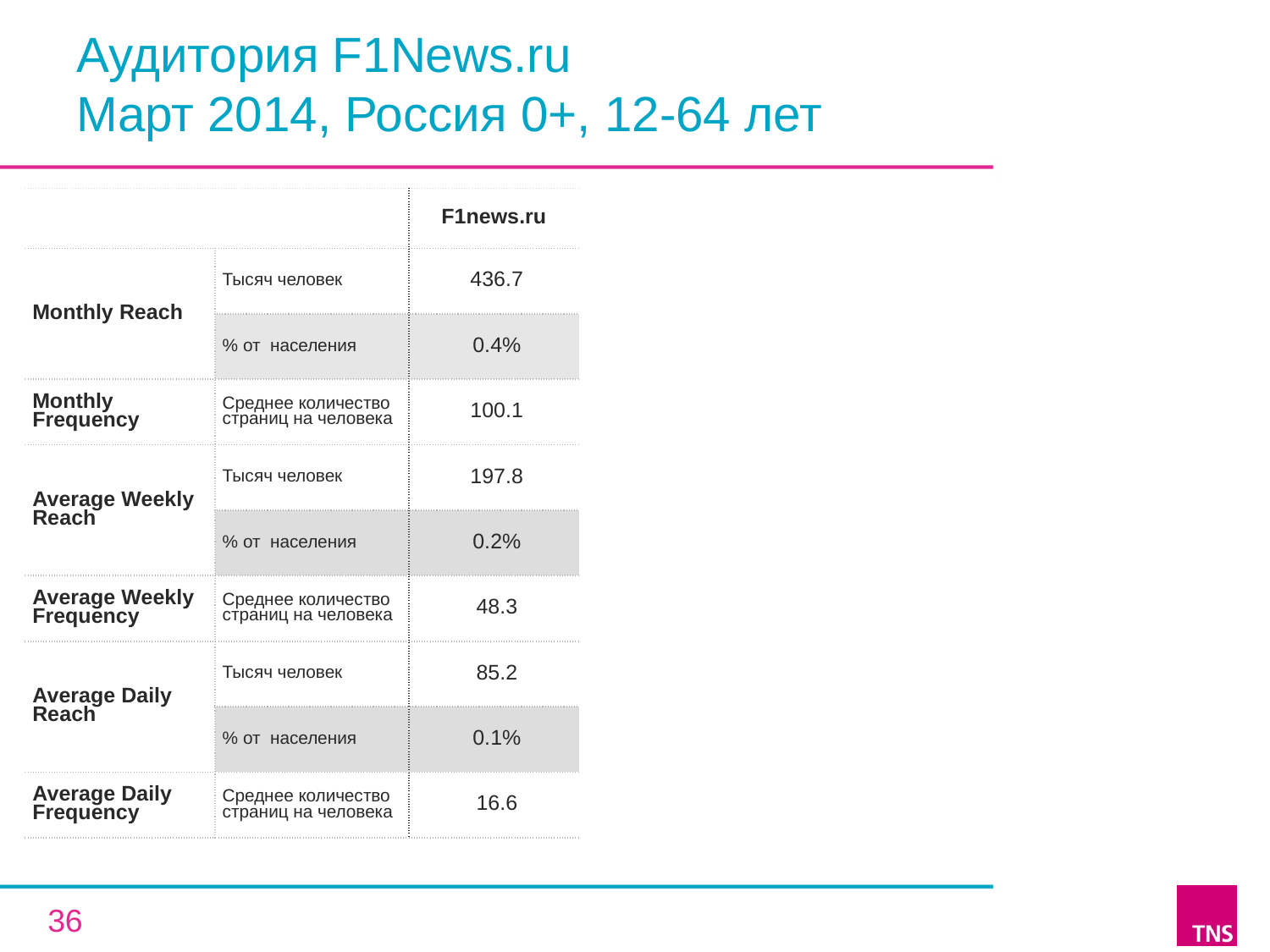

# Аудитория F1News.ru Март 2014, Россия 0+, 12-64 лет
|  |  | F1news.ru |
| --- | --- | --- |
| Monthly Reach | Тысяч человек | 436.7 |
|  | % от населения | 0.4% |
| Monthly Frequency | Среднее количество страниц на человека | 100.1 |
| Average Weekly Reach | Тысяч человек | 197.8 |
|  | % от населения | 0.2% |
| Average Weekly Frequency | Среднее количество страниц на человека | 48.3 |
| Average Daily Reach | Тысяч человек | 85.2 |
|  | % от населения | 0.1% |
| Average Daily Frequency | Среднее количество страниц на человека | 16.6 |

36